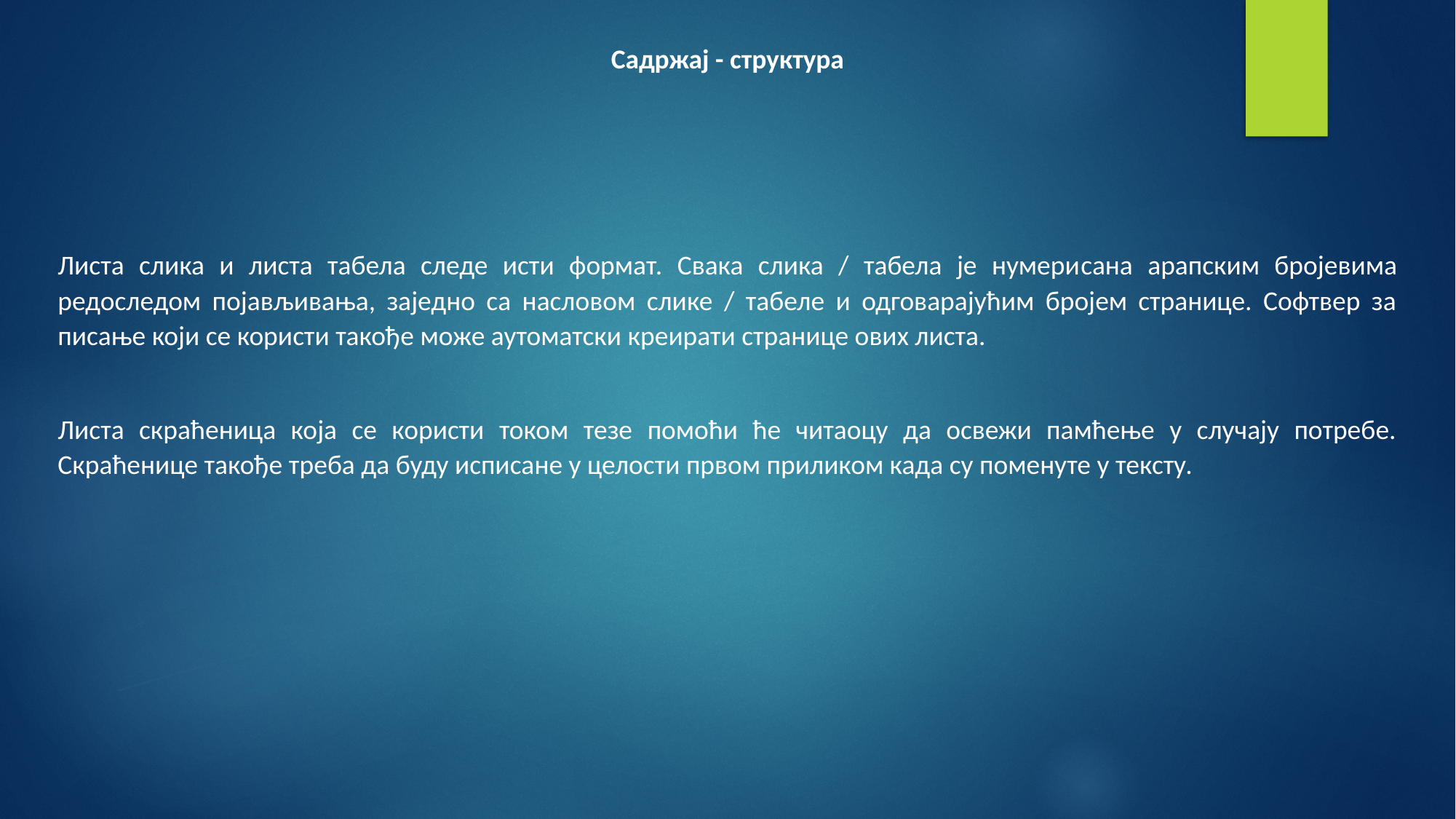

Садржај - структура
Листа слика и листа табела следе исти формат. Свака слика / табела је нумерисана арапским бројевима редоследом појављивања, заједно са насловом слике / табеле и одговарајућим бројем странице. Софтвер за писање који се користи такође може аутоматски креирати странице ових листа.

Листа скраћеница која се користи током тезе помоћи ће читаоцу да освежи памћење у случају потребе. Скраћенице такође треба да буду исписане у целости првом приликом када су поменуте у тексту.